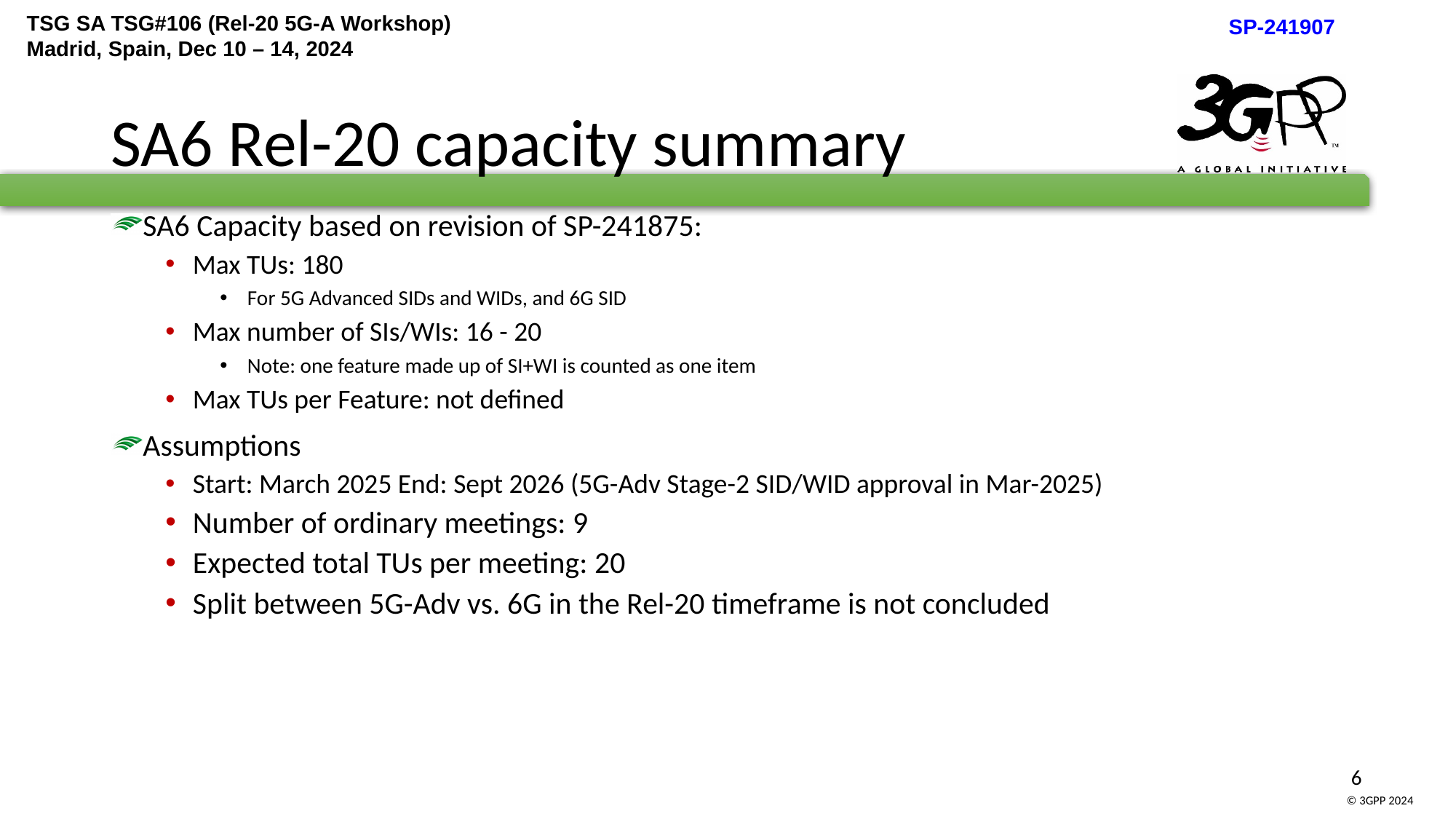

# SA6 Rel-20 capacity summary
SA6 Capacity based on revision of SP-241875:
Max TUs: 180
For 5G Advanced SIDs and WIDs, and 6G SID
Max number of SIs/WIs: 16 - 20
Note: one feature made up of SI+WI is counted as one item
Max TUs per Feature: not defined
Assumptions
Start: March 2025 End: Sept 2026 (5G-Adv Stage-2 SID/WID approval in Mar-2025)
Number of ordinary meetings: 9
Expected total TUs per meeting: 20
Split between 5G-Adv vs. 6G in the Rel-20 timeframe is not concluded